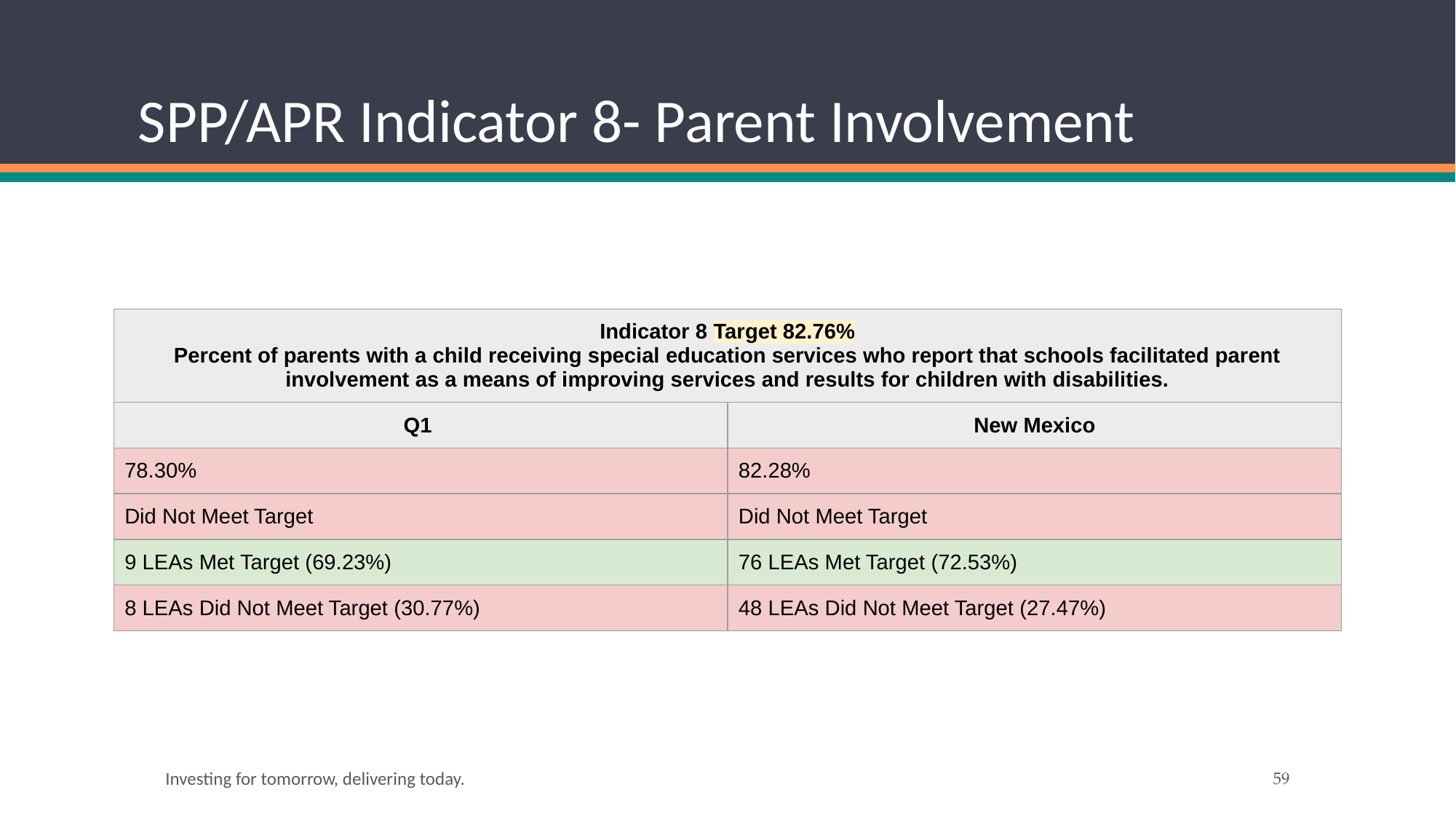

# SPP/APR Indicator 8- Parent Involvement
| Indicator 8 Target 82.76% Percent of parents with a child receiving special education services who report that schools facilitated parent involvement as a means of improving services and results for children with disabilities. |  |
| --- | --- |
| Q1 | New Mexico |
| 78.30% | 82.28% |
| Did Not Meet Target | Did Not Meet Target |
| 9 LEAs Met Target (69.23%) | 76 LEAs Met Target (72.53%) |
| 8 LEAs Did Not Meet Target (30.77%) | 48 LEAs Did Not Meet Target (27.47%) |
Investing for tomorrow, delivering today.
59